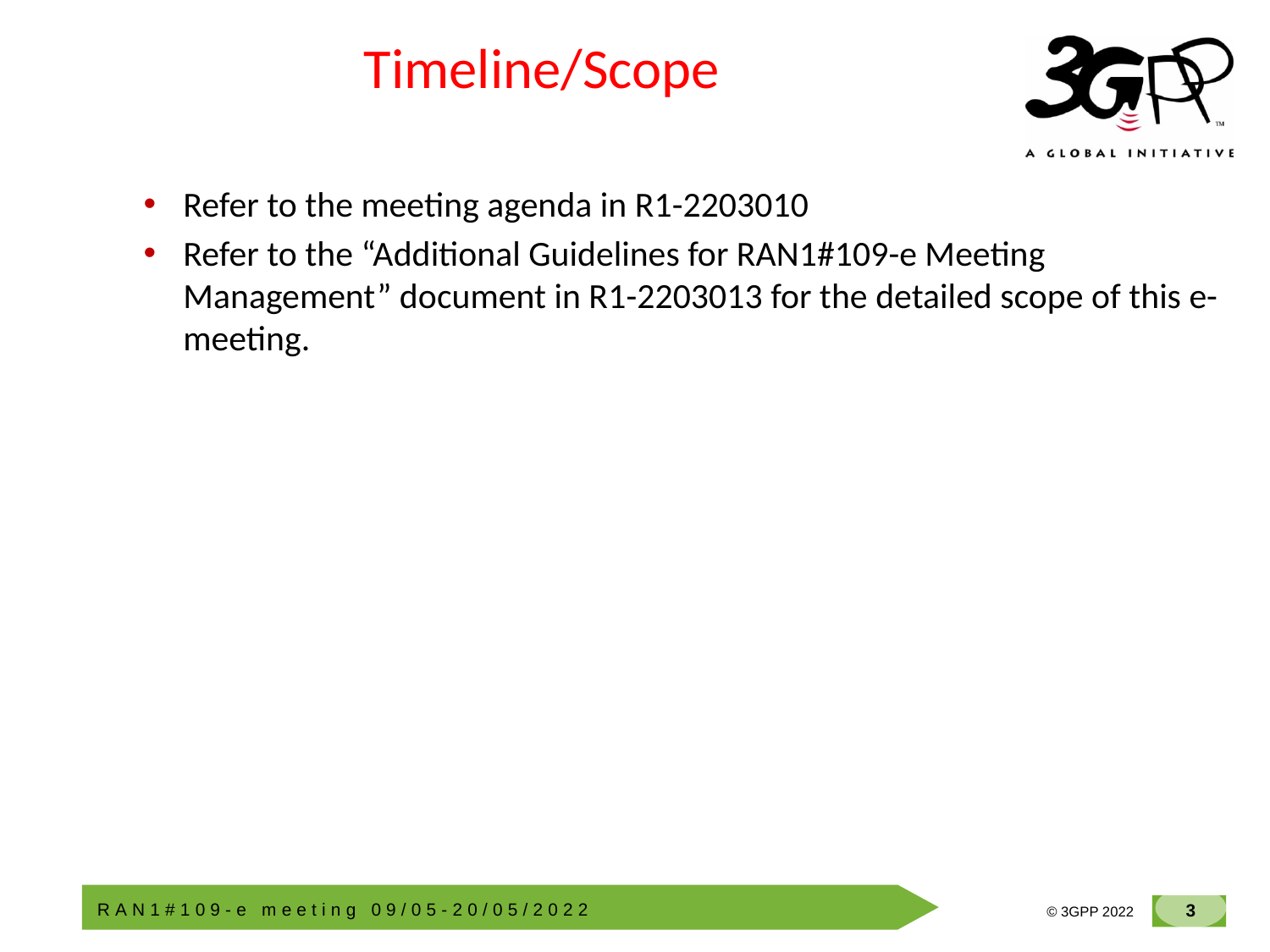

# Timeline/Scope
Refer to the meeting agenda in R1-2203010
Refer to the “Additional Guidelines for RAN1#109-e Meeting Management” document in R1-2203013 for the detailed scope of this e-meeting.